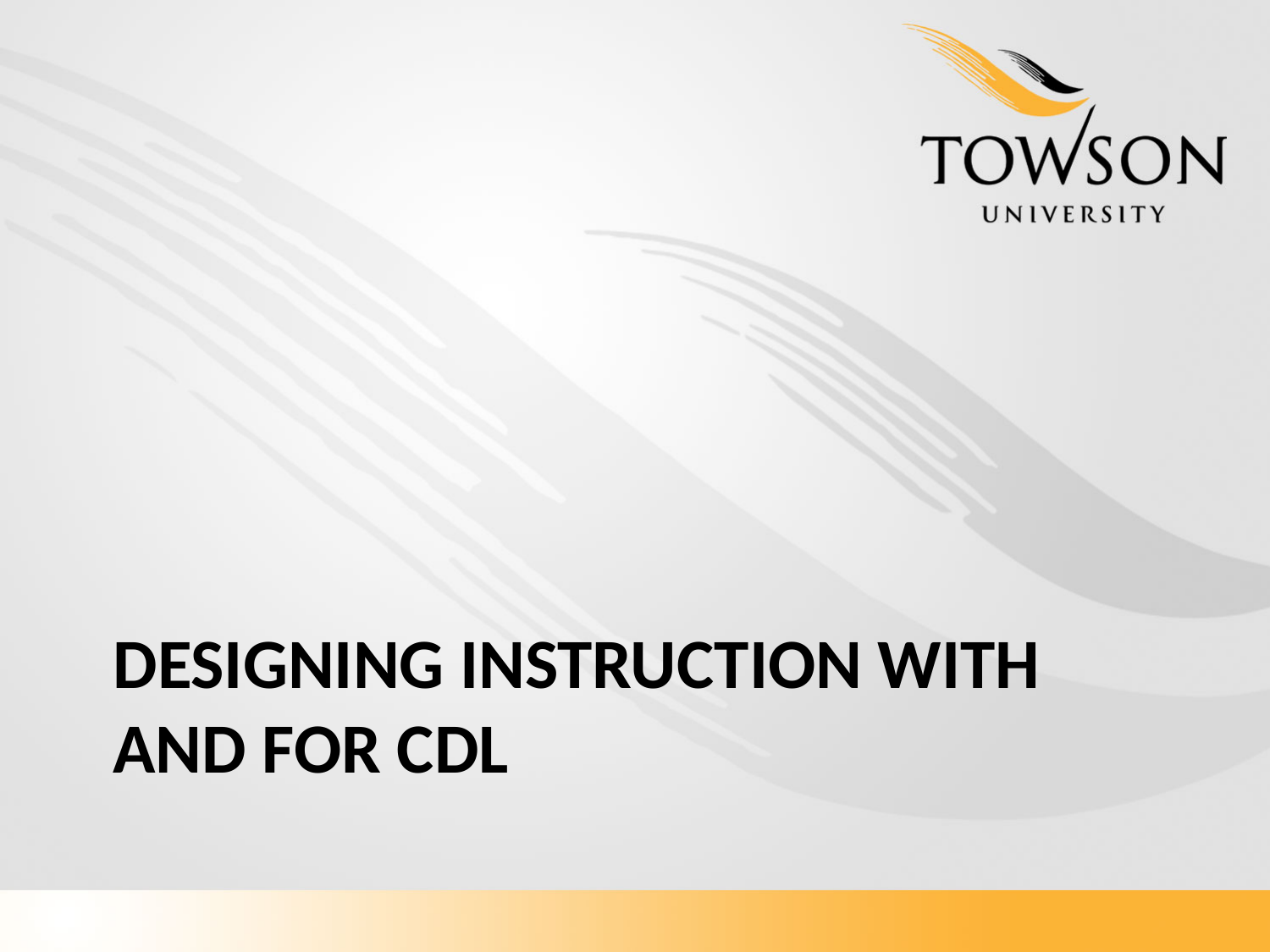

# Designing instruction with and for cdl